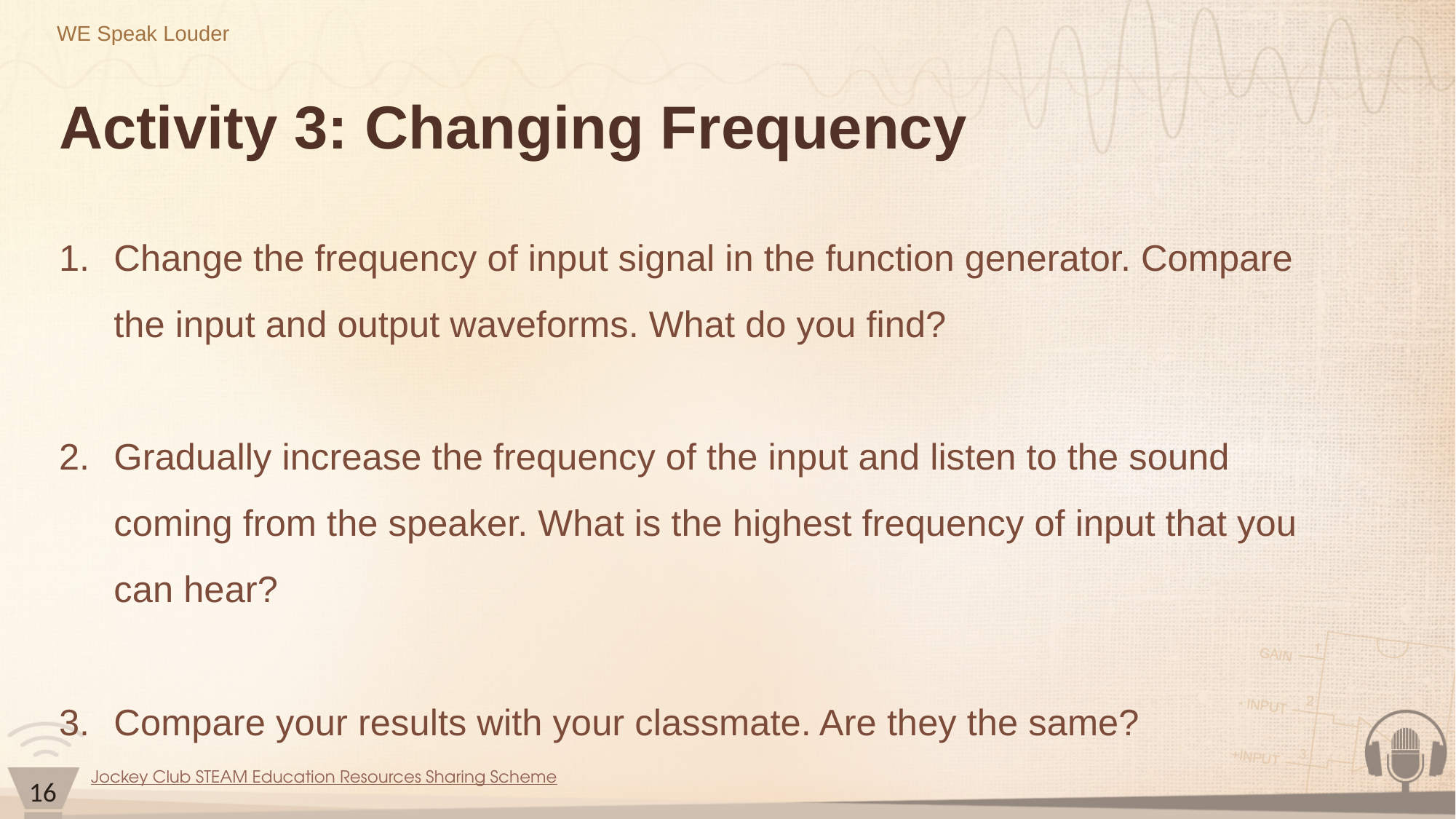

# Activity 3: Changing Frequency
Change the frequency of input signal in the function generator. Compare the input and output waveforms. What do you find?

Gradually increase the frequency of the input and listen to the sound coming from the speaker. What is the highest frequency of input that you can hear?

Compare your results with your classmate. Are they the same?

16